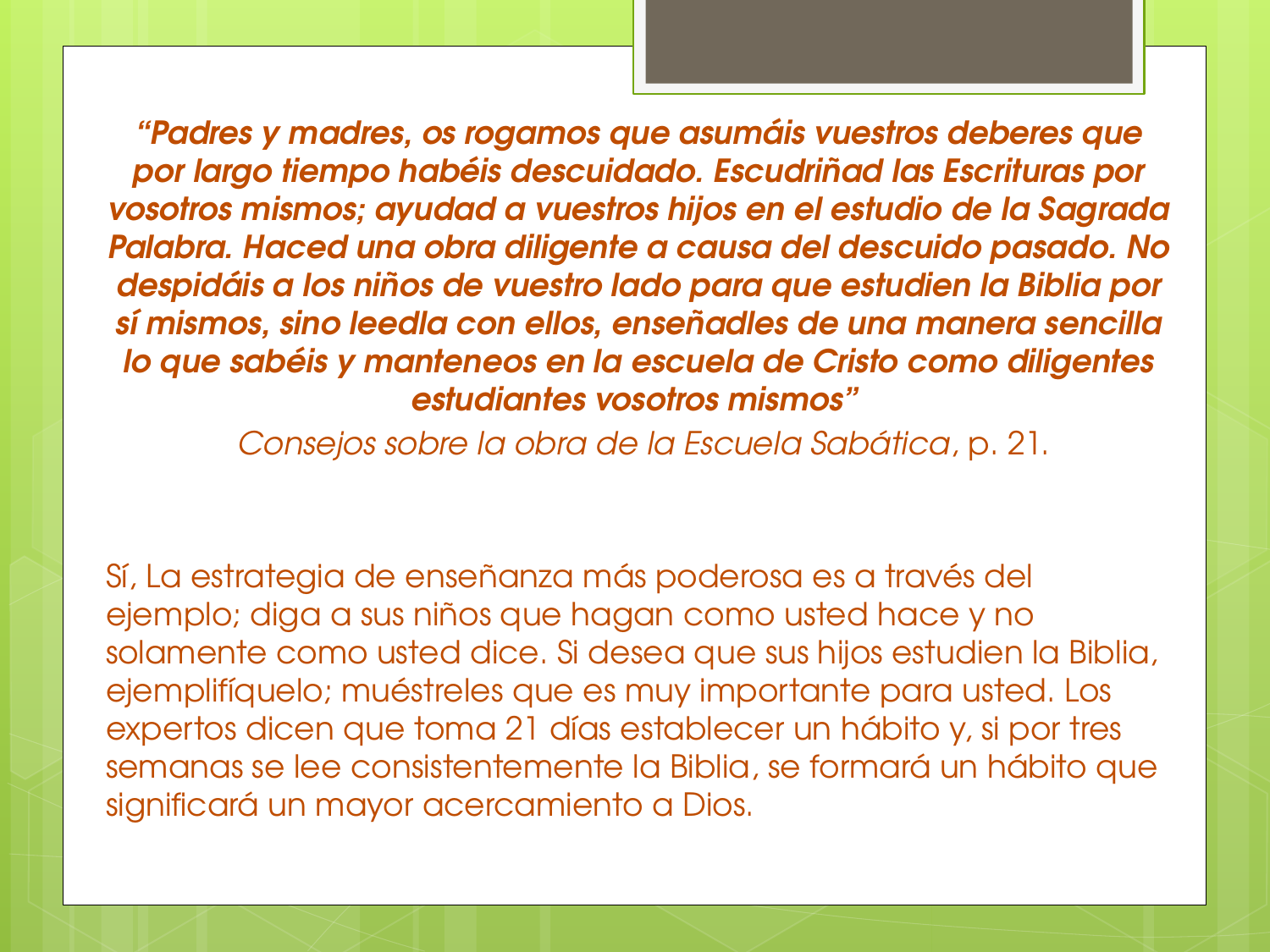

“Padres y madres, os rogamos que asumáis vuestros deberes que por largo tiempo habéis descuidado. Escudriñad las Escrituras por vosotros mismos; ayudad a vuestros hijos en el estudio de la Sagrada Palabra. Haced una obra diligente a causa del descuido pasado. No despidáis a los niños de vuestro lado para que estudien la Biblia por sí mismos, sino leedla con ellos, enseñadles de una manera sencilla lo que sabéis y manteneos en la escuela de Cristo como diligentes estudiantes vosotros mismos”
 Consejos sobre la obra de la Escuela Sabática, p. 21.

Sí, La estrategia de enseñanza más poderosa es a través del ejemplo; diga a sus niños que hagan como usted hace y no solamente como usted dice. Si desea que sus hijos estudien la Biblia, ejemplifíquelo; muéstreles que es muy importante para usted. Los expertos dicen que toma 21 días establecer un hábito y, si por tres semanas se lee consistentemente la Biblia, se formará un hábito que significará un mayor acercamiento a Dios.